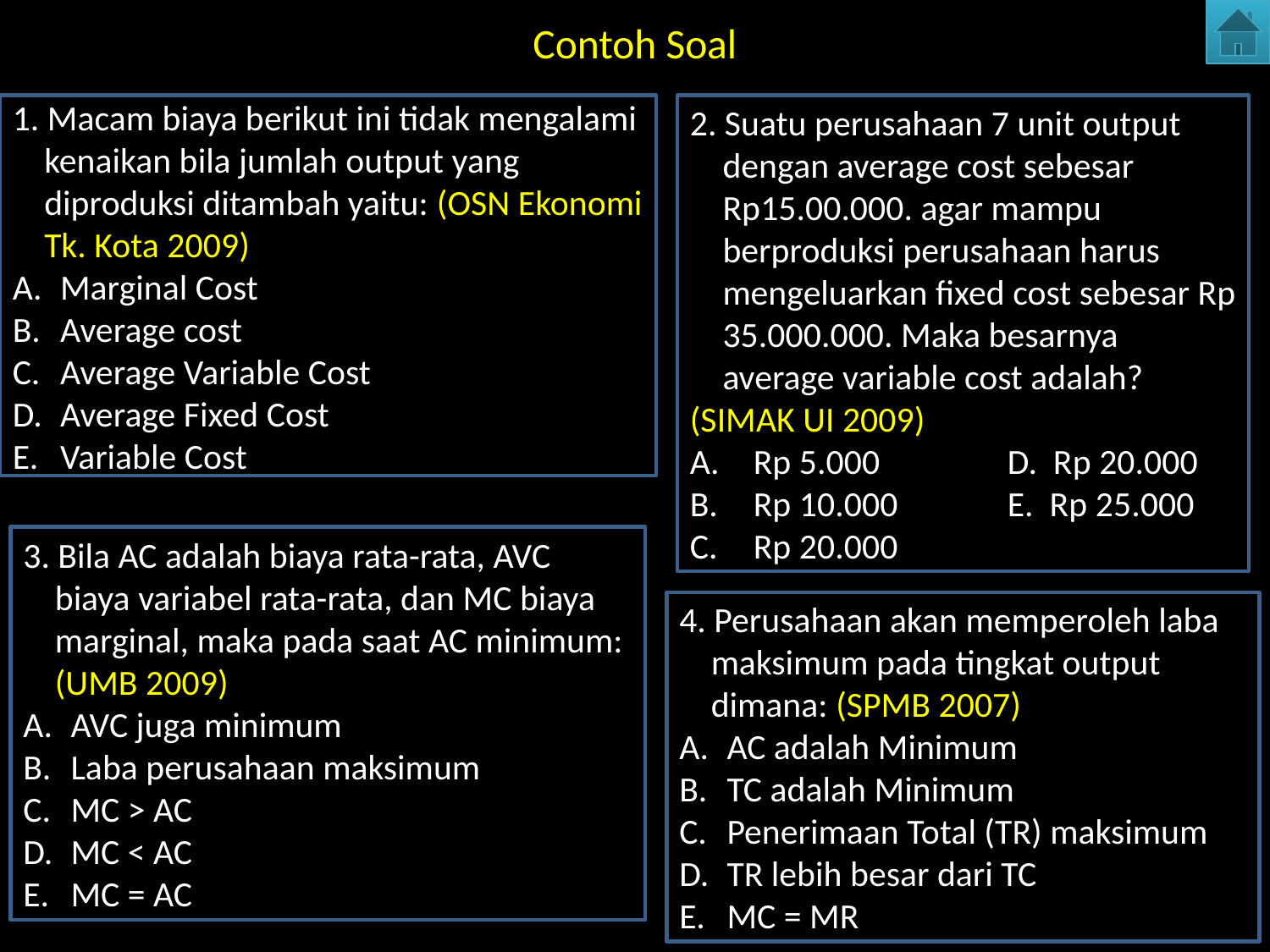

# Contoh Soal
1. Macam biaya berikut ini tidak mengalami kenaikan bila jumlah output yang diproduksi ditambah yaitu: (OSN Ekonomi Tk. Kota 2009)
Marginal Cost
Average cost
Average Variable Cost
Average Fixed Cost
Variable Cost
2. Suatu perusahaan 7 unit output dengan average cost sebesar Rp15.00.000. agar mampu berproduksi perusahaan harus mengeluarkan fixed cost sebesar Rp 35.000.000. Maka besarnya average variable cost adalah?
(SIMAK UI 2009)
Rp 5.000  	D.  Rp 20.000
Rp 10.000 	E.  Rp 25.000
Rp 20.000
3. Bila AC adalah biaya rata-rata, AVC biaya variabel rata-rata, dan MC biaya marginal, maka pada saat AC minimum: (UMB 2009)
AVC juga minimum
Laba perusahaan maksimum
MC > AC
MC < AC
MC = AC
4. Perusahaan akan memperoleh laba maksimum pada tingkat output dimana: (SPMB 2007)
AC adalah Minimum
TC adalah Minimum
Penerimaan Total (TR) maksimum
TR lebih besar dari TC
MC = MR